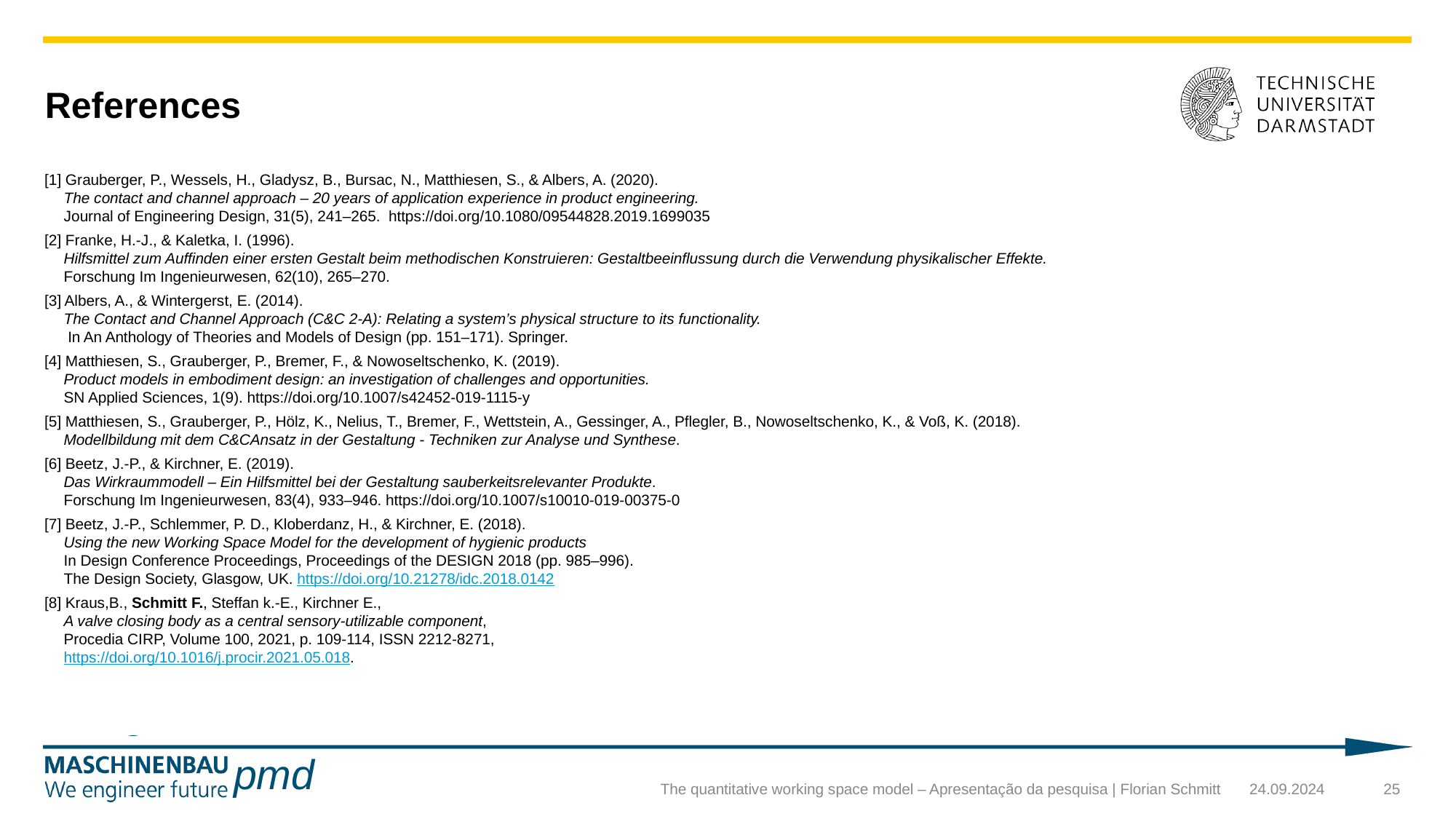

# References
[1] Grauberger, P., Wessels, H., Gladysz, B., Bursac, N., Matthiesen, S., & Albers, A. (2020).
The contact and channel approach – 20 years of application experience in product engineering.
Journal of Engineering Design, 31(5), 241–265.  https://doi.org/10.1080/09544828.2019.1699035
[2] Franke, H.‑J., & Kaletka, I. (1996).
Hilfsmittel zum Auffinden einer ersten Gestalt beim methodischen Konstruieren: Gestaltbeeinflussung durch die Verwendung physikalischer Effekte.
Forschung Im Ingenieurwesen, 62(10), 265–270.
[3] Albers, A., & Wintergerst, E. (2014).
The Contact and Channel Approach (C&C 2-A): Relating a system’s physical structure to its functionality.
 In An Anthology of Theories and Models of Design (pp. 151–171). Springer.
[4] Matthiesen, S., Grauberger, P., Bremer, F., & Nowoseltschenko, K. (2019).
Product models in embodiment design: an investigation of challenges and opportunities.
SN Applied Sciences, 1(9). https://doi.org/10.1007/s42452-019-1115-y
[5] Matthiesen, S., Grauberger, P., Hölz, K., Nelius, T., Bremer, F., Wettstein, A., Gessinger, A., Pflegler, B., Nowoseltschenko, K., & Voß, K. (2018).
Modellbildung mit dem C&CAnsatz in der Gestaltung - Techniken zur Analyse und Synthese.
[6] Beetz, J.‑P., & Kirchner, E. (2019).
Das Wirkraummodell – Ein Hilfsmittel bei der Gestaltung sauberkeitsrelevanter Produkte.
Forschung Im Ingenieurwesen, 83(4), 933–946. https://doi.org/10.1007/s10010-019-00375-0
[7] Beetz, J.‑P., Schlemmer, P. D., Kloberdanz, H., & Kirchner, E. (2018).
Using the new Working Space Model for the development of hygienic products
In Design Conference Proceedings, Proceedings of the DESIGN 2018 (pp. 985–996).
The Design Society, Glasgow, UK. https://doi.org/10.21278/idc.2018.0142
[8] Kraus,B., Schmitt F., Steffan k.-E., Kirchner E.,
A valve closing body as a central sensory-utilizable component,
Procedia CIRP, Volume 100, 2021, p. 109-114, ISSN 2212-8271,
https://doi.org/10.1016/j.procir.2021.05.018.

The quantitative working space model – Apresentação da pesquisa | Florian Schmitt
24.09.2024
25